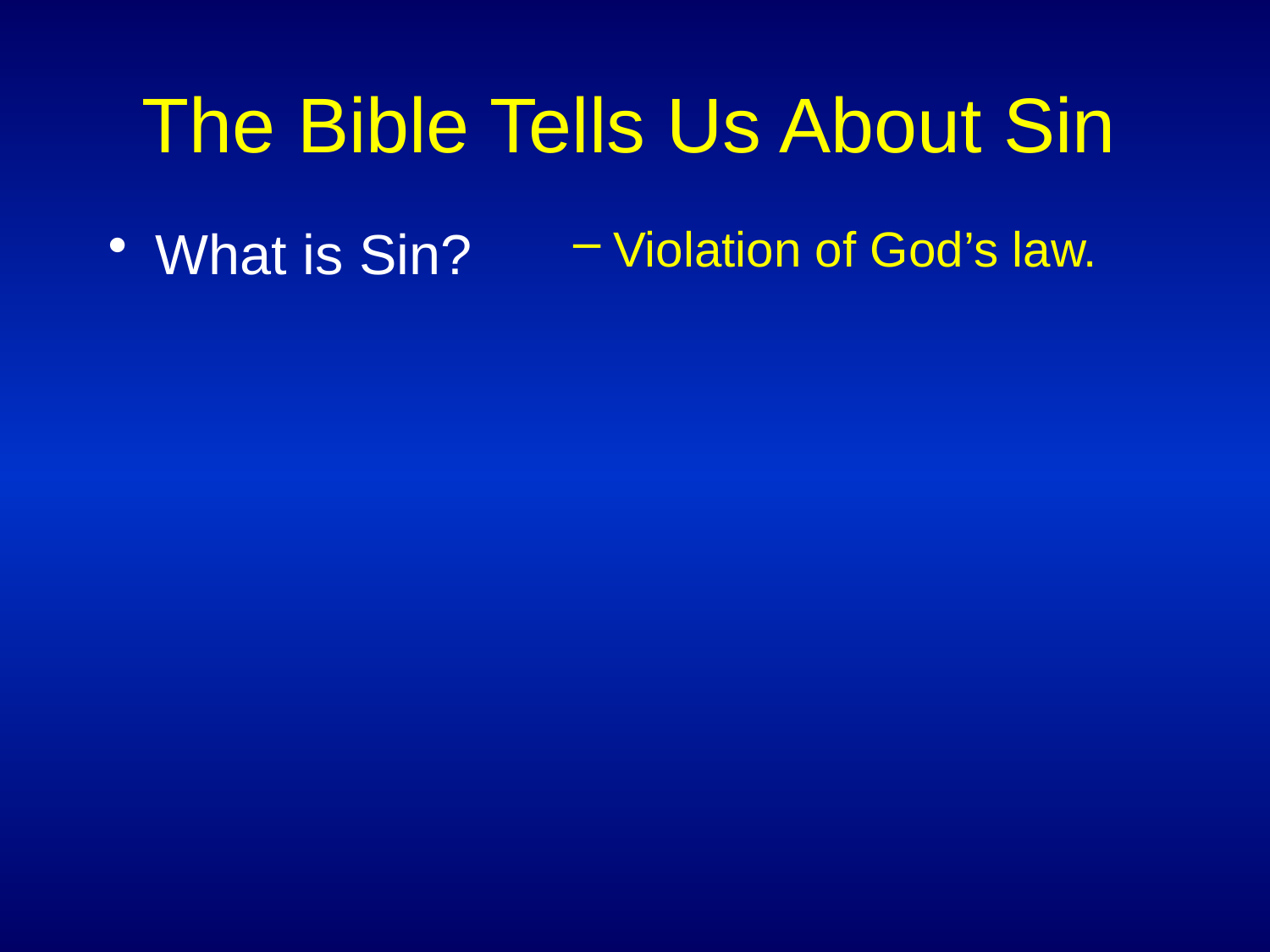

# The Bible Tells Us About Sin
What is Sin?
Violation of God’s law.